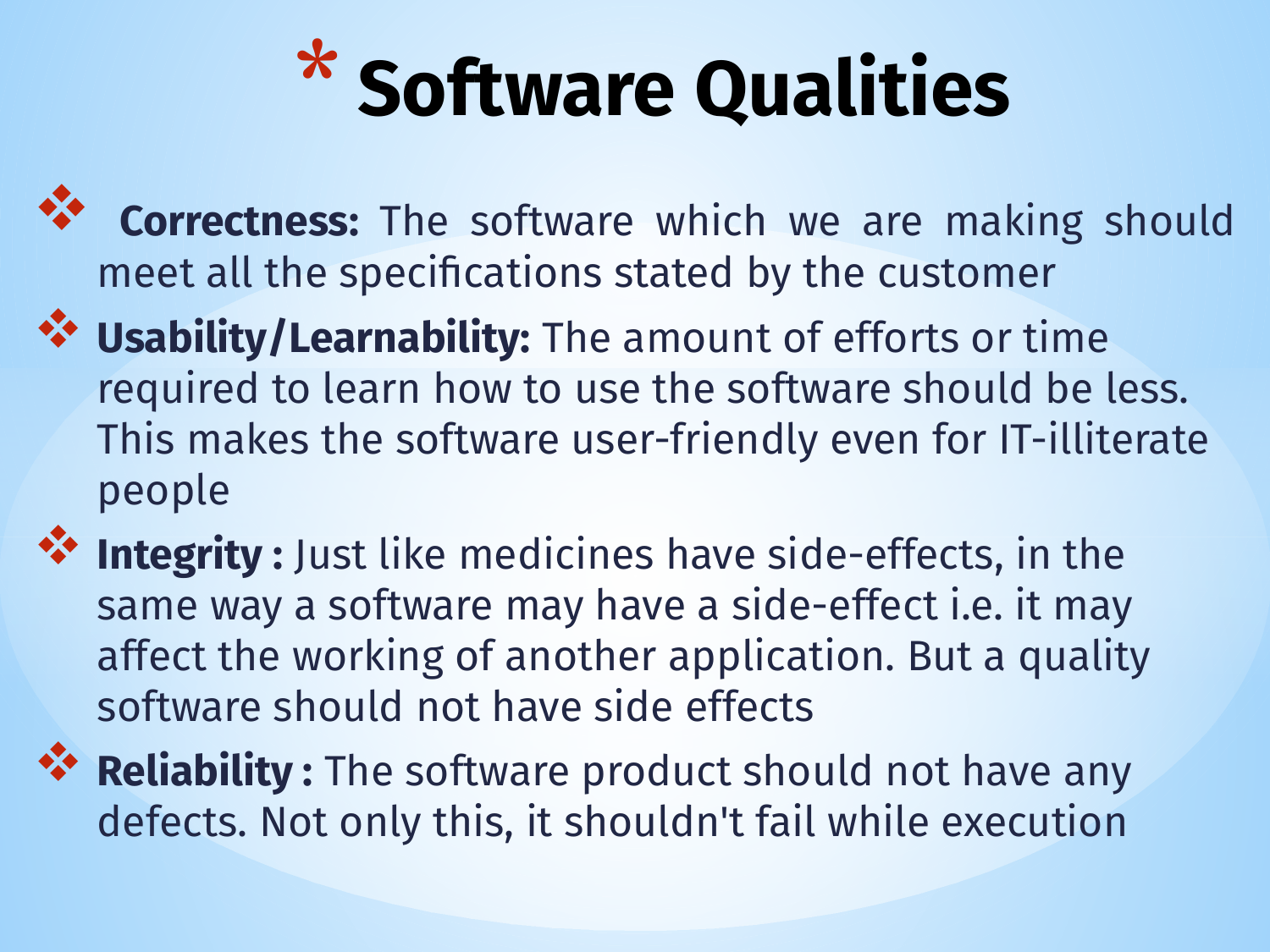

# Software Qualities
 Correctness: The software which we are making should meet all the specifications stated by the customer
Usability/Learnability: The amount of efforts or time required to learn how to use the software should be less. This makes the software user-friendly even for IT-illiterate people
Integrity : Just like medicines have side-effects, in the same way a software may have a side-effect i.e. it may affect the working of another application. But a quality software should not have side effects
Reliability : The software product should not have any defects. Not only this, it shouldn't fail while execution